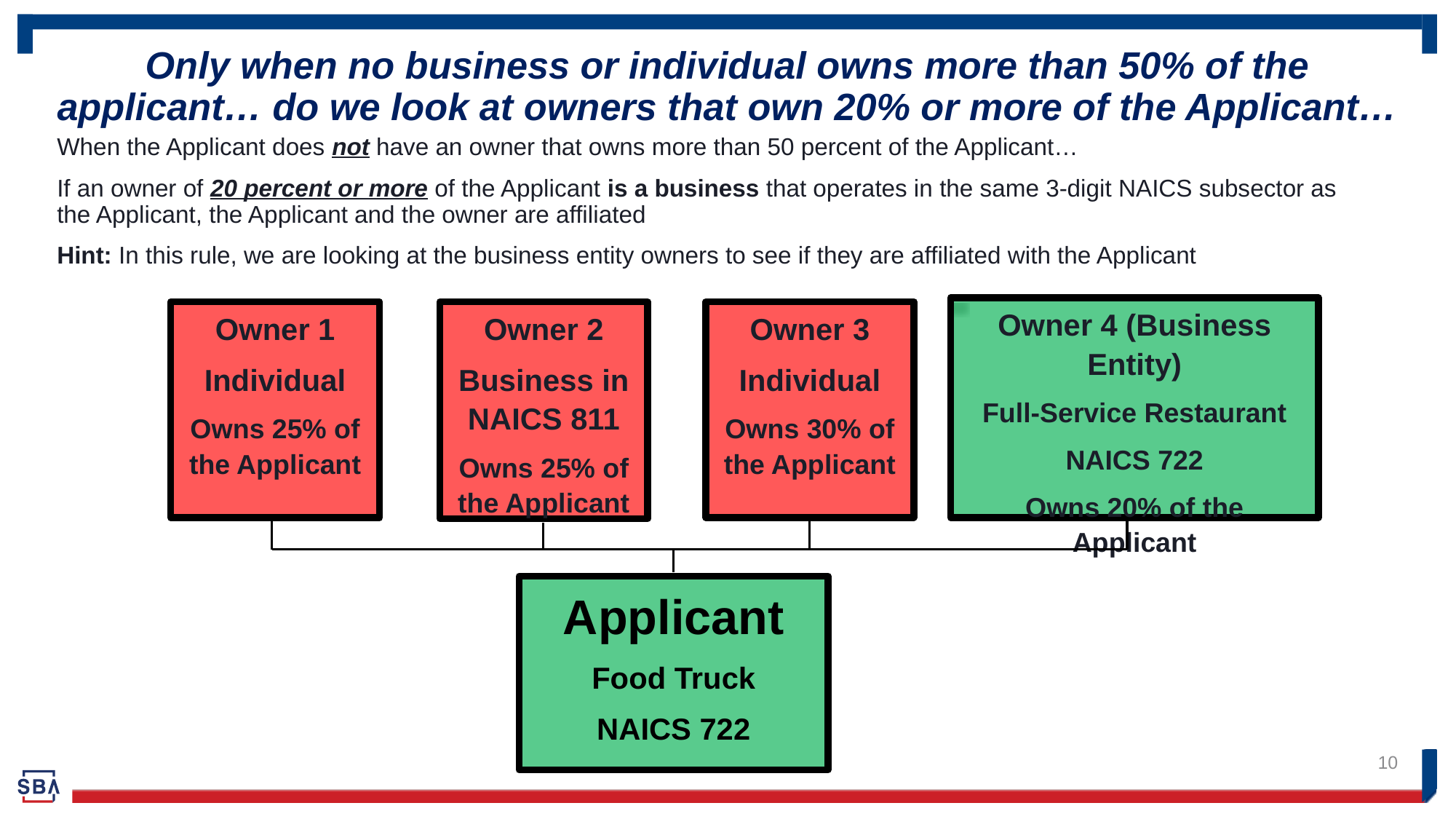

# Only when no business or individual owns more than 50% of the applicant… do we look at owners that own 20% or more of the Applicant…
When the Applicant does not have an owner that owns more than 50 percent of the Applicant…
If an owner of 20 percent or more of the Applicant is a business that operates in the same 3-digit NAICS subsector as the Applicant, the Applicant and the owner are affiliated
Hint: In this rule, we are looking at the business entity owners to see if they are affiliated with the Applicant
Owner 4 (Business Entity)
Full-Service Restaurant
NAICS 722
Owns 20% of the Applicant
Owner 1
Individual
Owns 25% of the Applicant

Owner 2
Business in NAICS 811
Owns 25% of the Applicant
Owner 3
Individual
Owns 30% of the Applicant
Applicant
Food Truck
NAICS 722
10